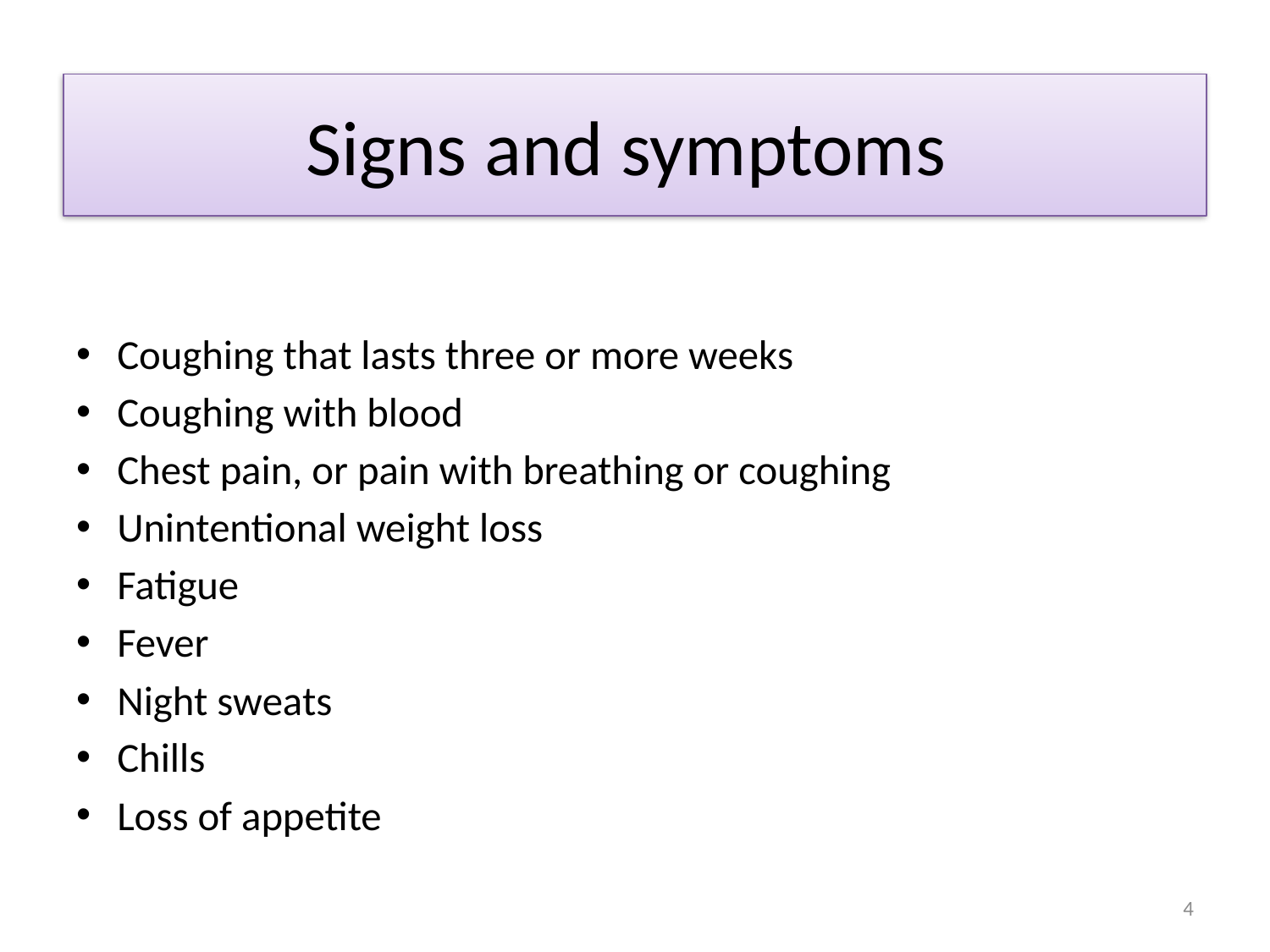

# Signs and symptoms

Coughing that lasts three or more weeks
Coughing with blood
Chest pain, or pain with breathing or coughing
Unintentional weight loss
Fatigue
Fever
Night sweats
Chills
Loss of appetite

4